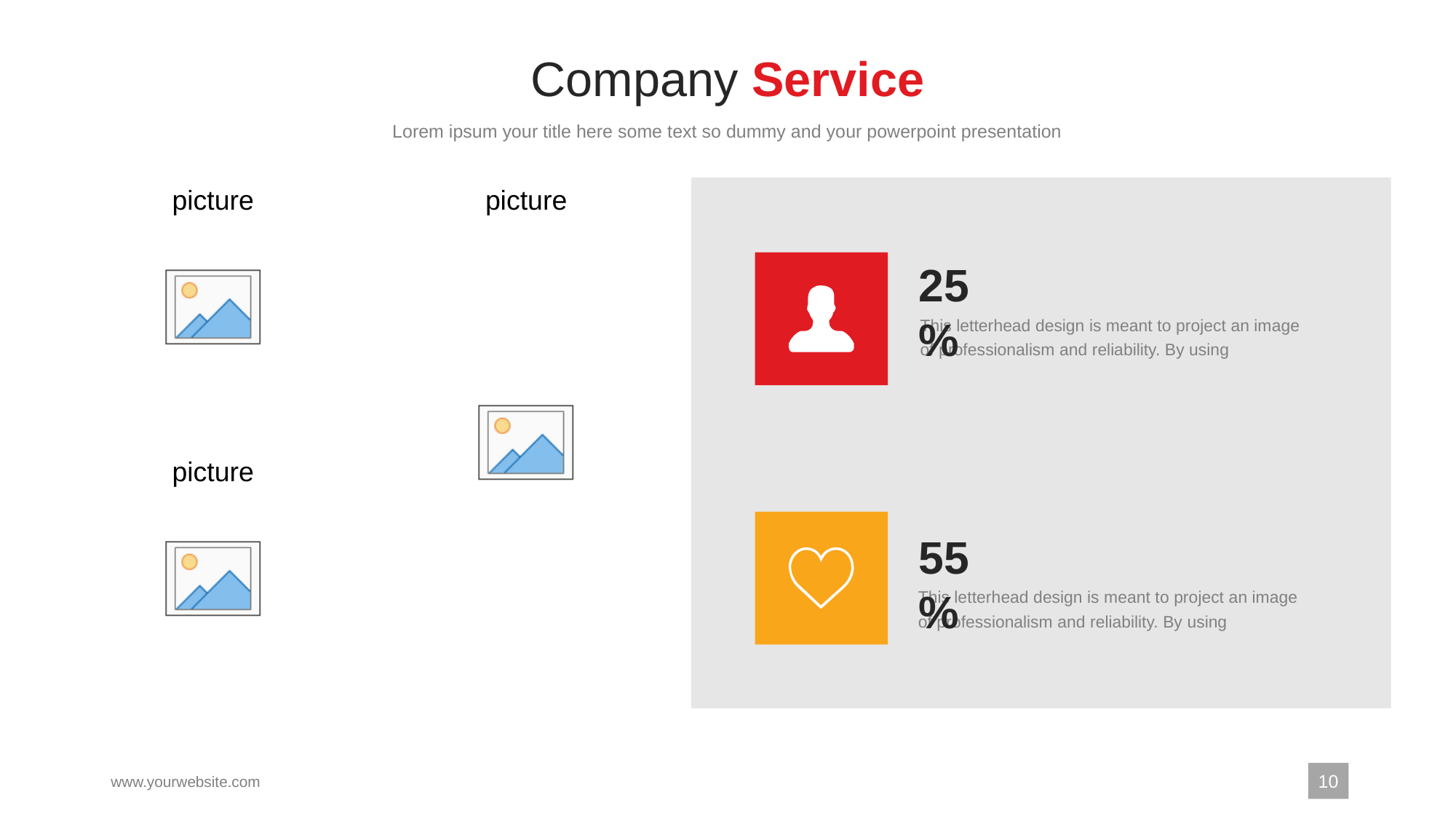

# Company Service
Lorem ipsum your title here some text so dummy and your powerpoint presentation

25%
This letterhead design is meant to project an image of professionalism and reliability. By using

55%
This letterhead design is meant to project an image of professionalism and reliability. By using
10
www.yourwebsite.com